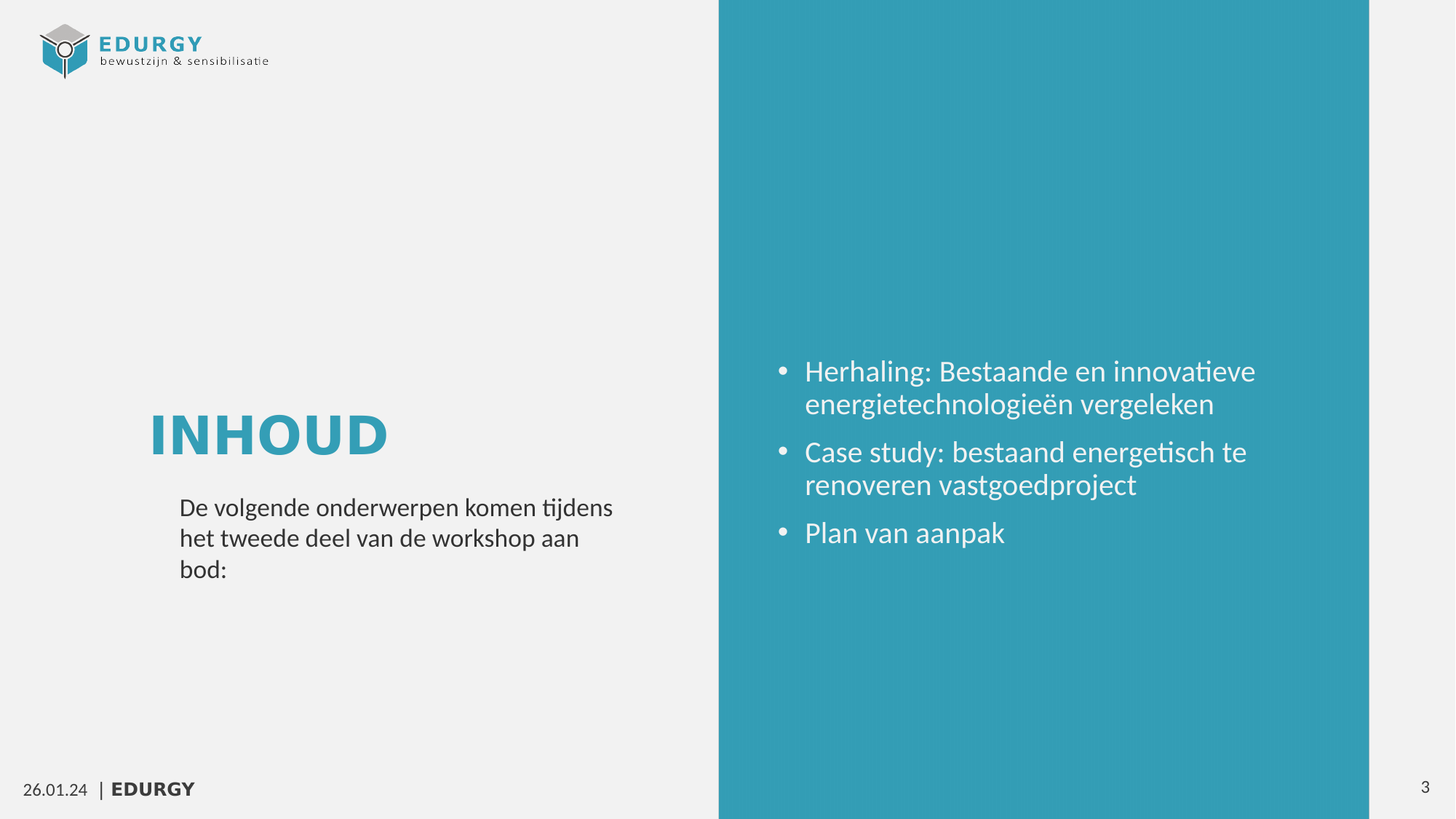

# Inhoud
Herhaling: Bestaande en innovatieve energietechnologieën vergeleken
Case study: bestaand energetisch te renoveren vastgoedproject
Plan van aanpak
De volgende onderwerpen komen tijdens het tweede deel van de workshop aan bod:
3
26.01.24
| EDURGY